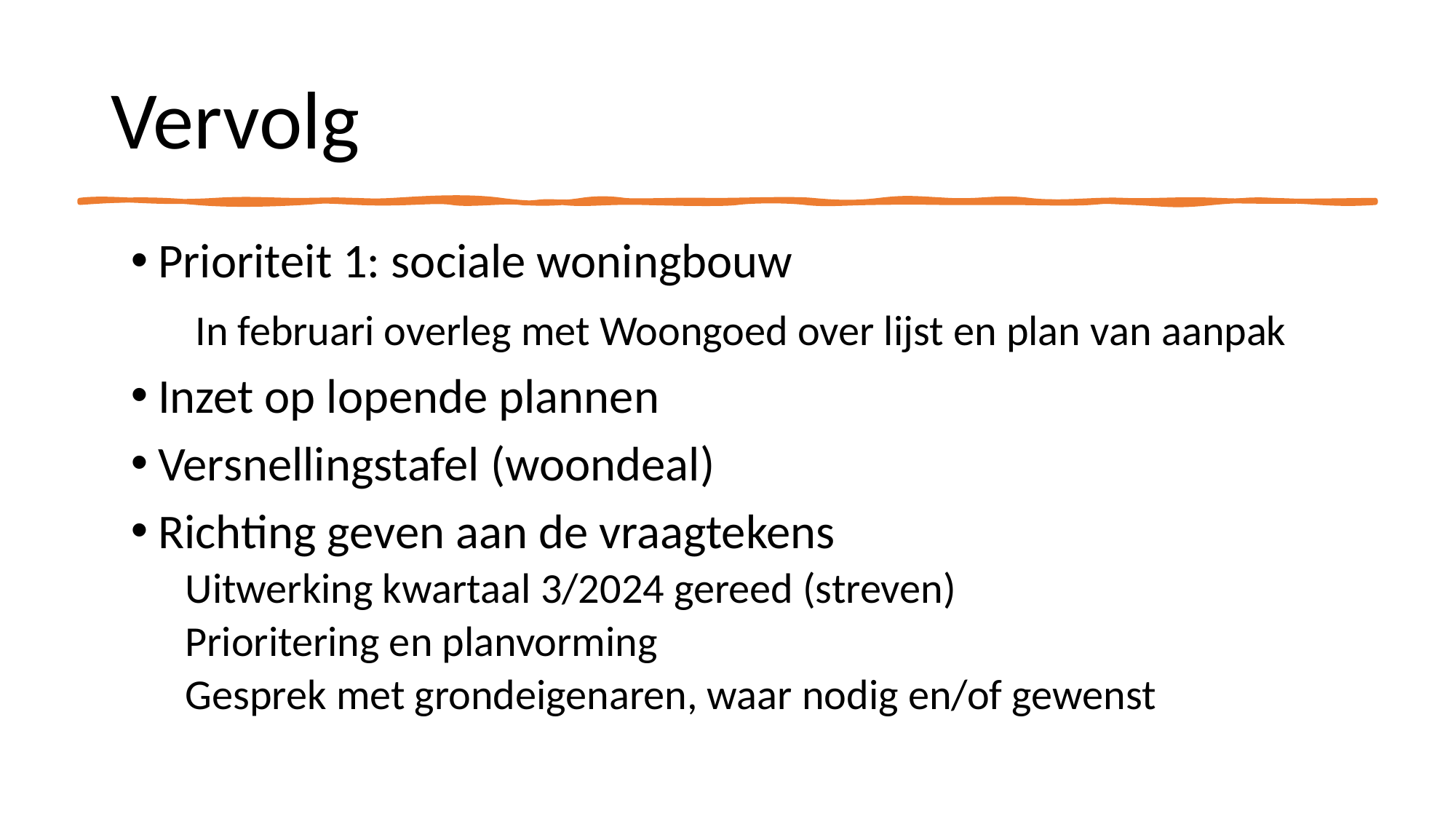

# Vervolg

Prioriteit 1: sociale woningbouw
	In februari overleg met Woongoed over lijst en plan van aanpak
Inzet op lopende plannen
Versnellingstafel (woondeal)
Richting geven aan de vraagtekens
Uitwerking kwartaal 3/2024 gereed (streven)
Prioritering en planvorming
Gesprek met grondeigenaren, waar nodig en/of gewenst